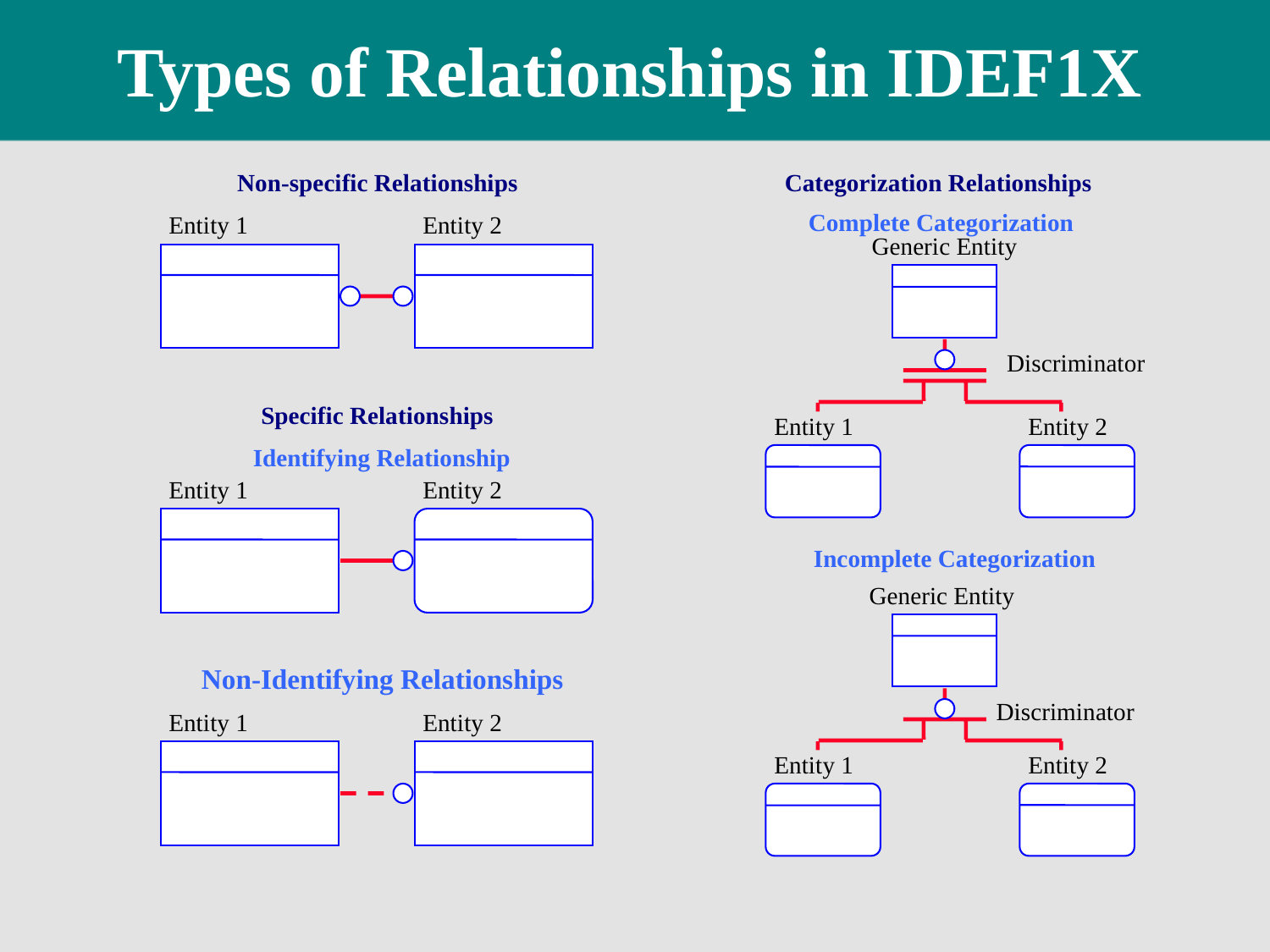

# Types of Relationships in IDEF1X
Non-specific Relationships
Categorization Relationships
Complete Categorization
Entity 1
Entity 2

Generic Entity

Discriminator

Entity 1
Entity 2

Specific Relationships
Identifying Relationship
Entity 1
Entity 2

Incomplete Categorization
Generic Entity

Discriminator

Entity 1
Entity 2

Non-Identifying Relationships
Entity 1
Entity 2